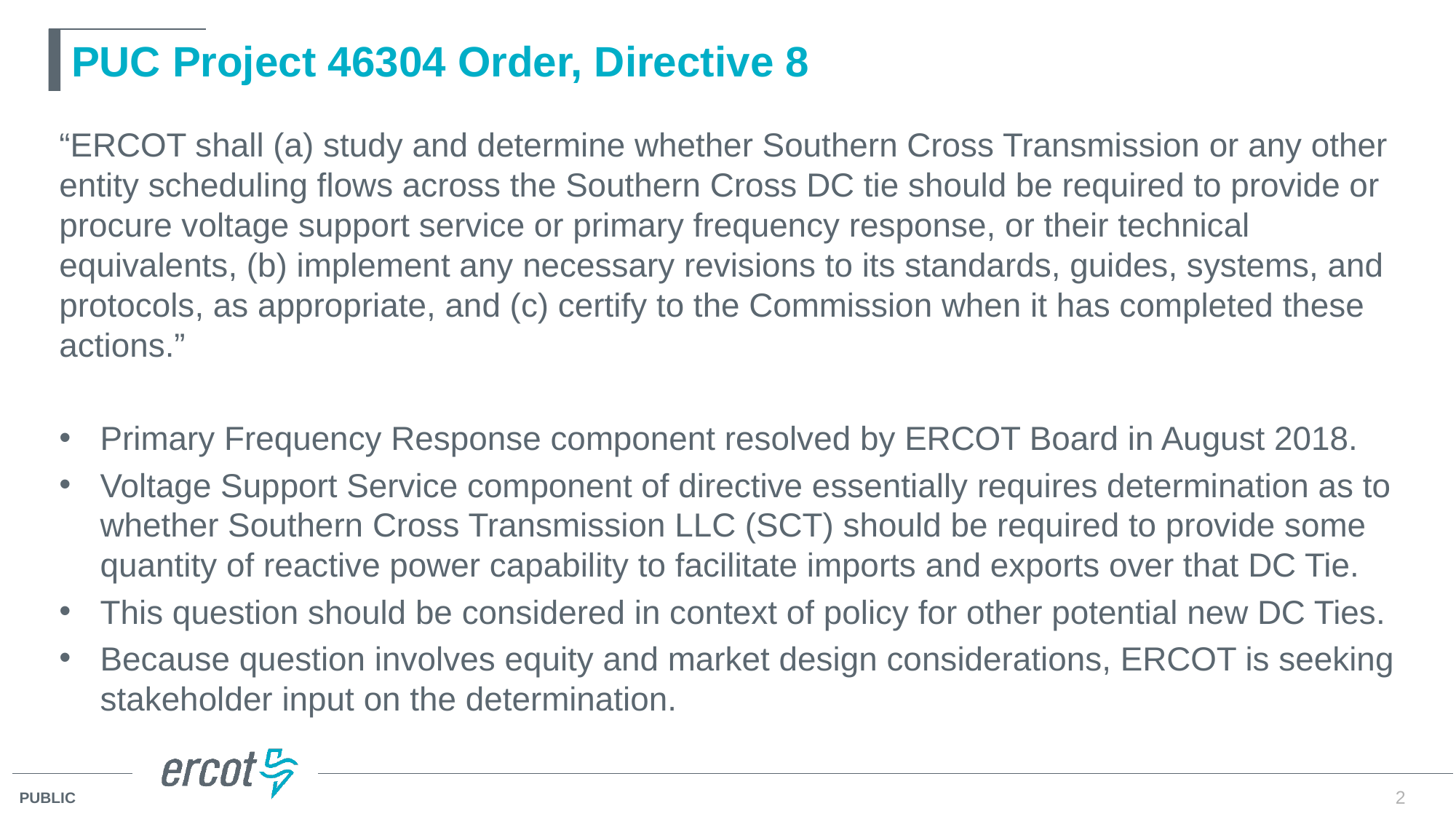

# PUC Project 46304 Order, Directive 8
“ERCOT shall (a) study and determine whether Southern Cross Transmission or any other entity scheduling flows across the Southern Cross DC tie should be required to provide or procure voltage support service or primary frequency response, or their technical equivalents, (b) implement any necessary revisions to its standards, guides, systems, and protocols, as appropriate, and (c) certify to the Commission when it has completed these actions.”

Primary Frequency Response component resolved by ERCOT Board in August 2018.
Voltage Support Service component of directive essentially requires determination as to whether Southern Cross Transmission LLC (SCT) should be required to provide some quantity of reactive power capability to facilitate imports and exports over that DC Tie.
This question should be considered in context of policy for other potential new DC Ties.
Because question involves equity and market design considerations, ERCOT is seeking stakeholder input on the determination.
2